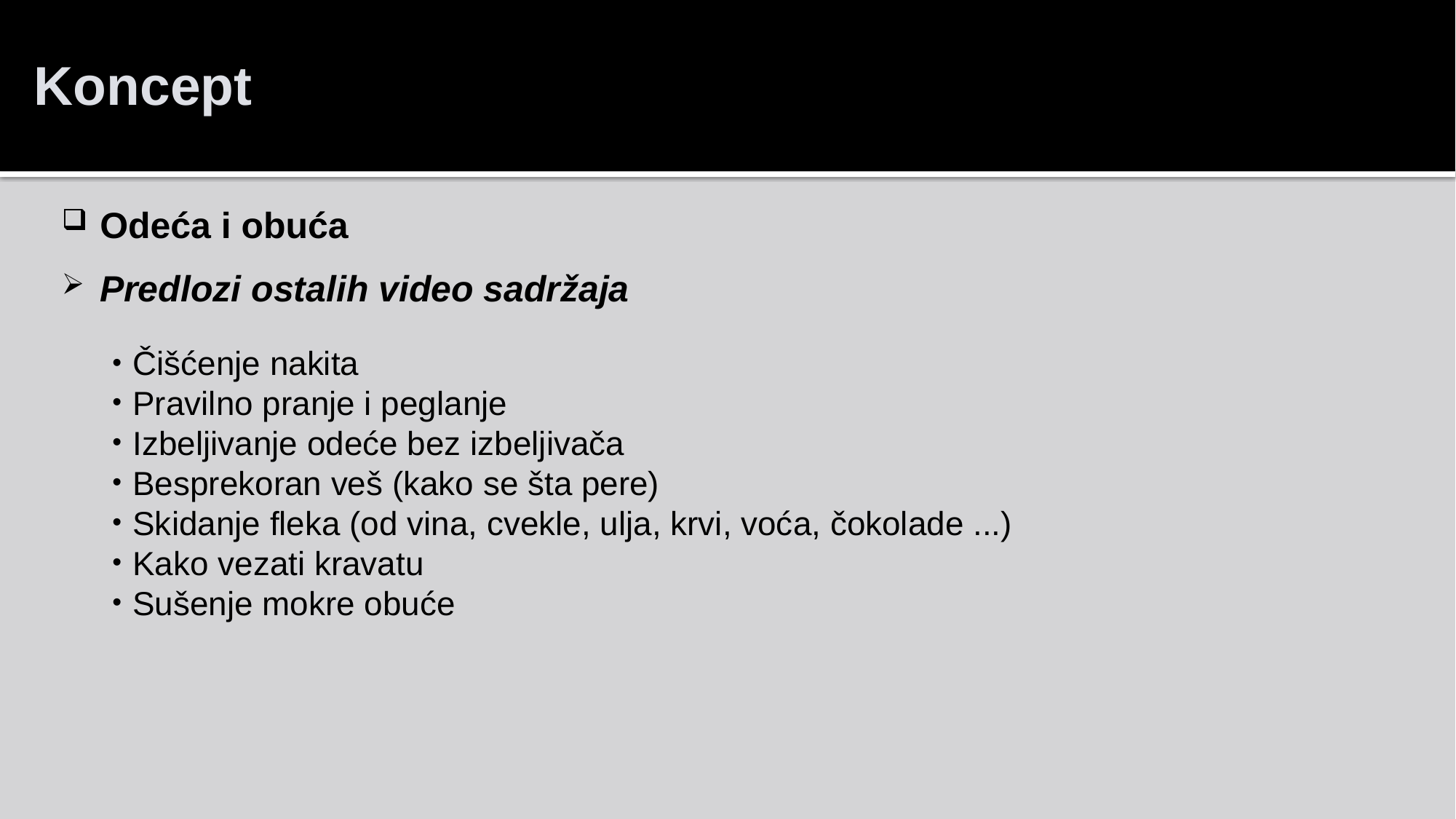

Koncept

Odeća i obuća

Predlozi ostalih video sadržaja

Čišćenje nakita
Pravilno pranje i peglanje
Izbeljivanje odeće bez izbeljivača
Besprekoran veš (kako se šta pere)
Skidanje fleka (od vina, cvekle, ulja, krvi, voća, čokolade ...)
Kako vezati kravatu
Sušenje mokre obuće